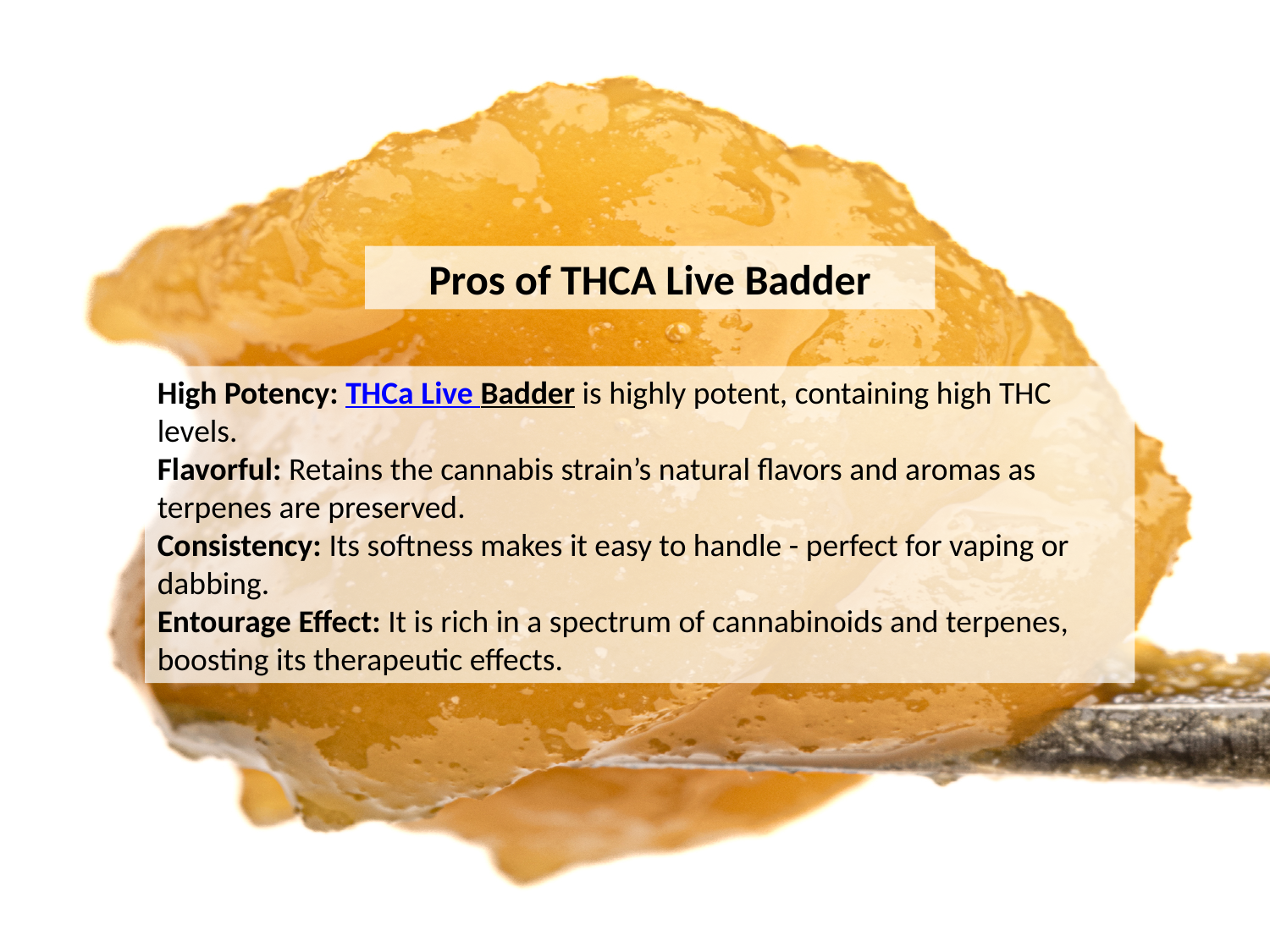

Pros of THCA Live Badder
High Potency: THCa Live Badder is highly potent, containing high THC levels.
Flavorful: Retains the cannabis strain’s natural flavors and aromas as terpenes are preserved.
Consistency: Its softness makes it easy to handle - perfect for vaping or dabbing.
Entourage Effect: It is rich in a spectrum of cannabinoids and terpenes, boosting its therapeutic effects.